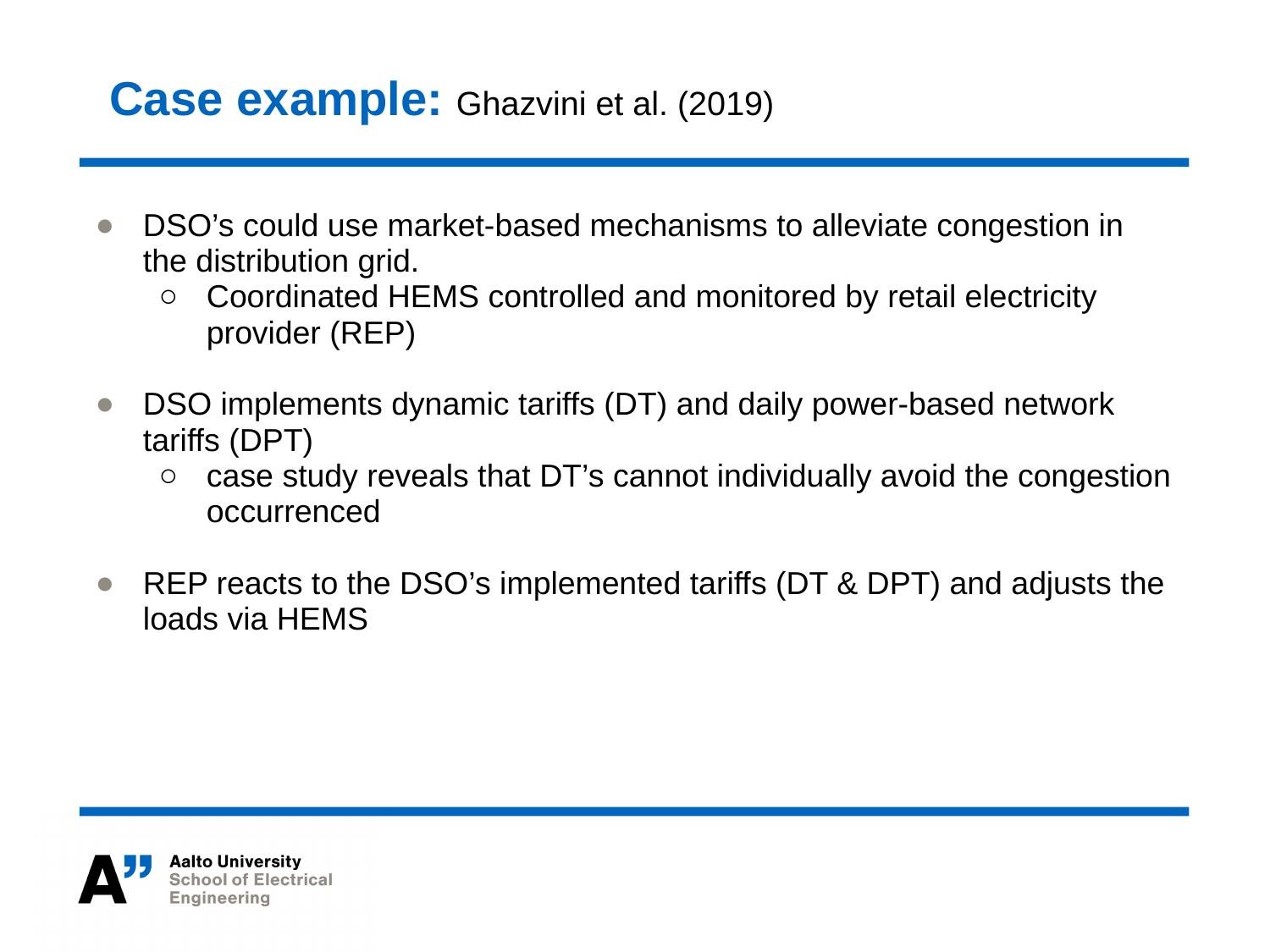

# Case example: Ghazvini et al. (2019)
DSO’s could use market-based mechanisms to alleviate congestion in the distribution grid.
Coordinated HEMS controlled and monitored by retail electricity provider (REP)

DSO implements dynamic tariffs (DT) and daily power-based network tariffs (DPT)
case study reveals that DT’s cannot individually avoid the congestion occurrenced

REP reacts to the DSO’s implemented tariffs (DT & DPT) and adjusts the loads via HEMS